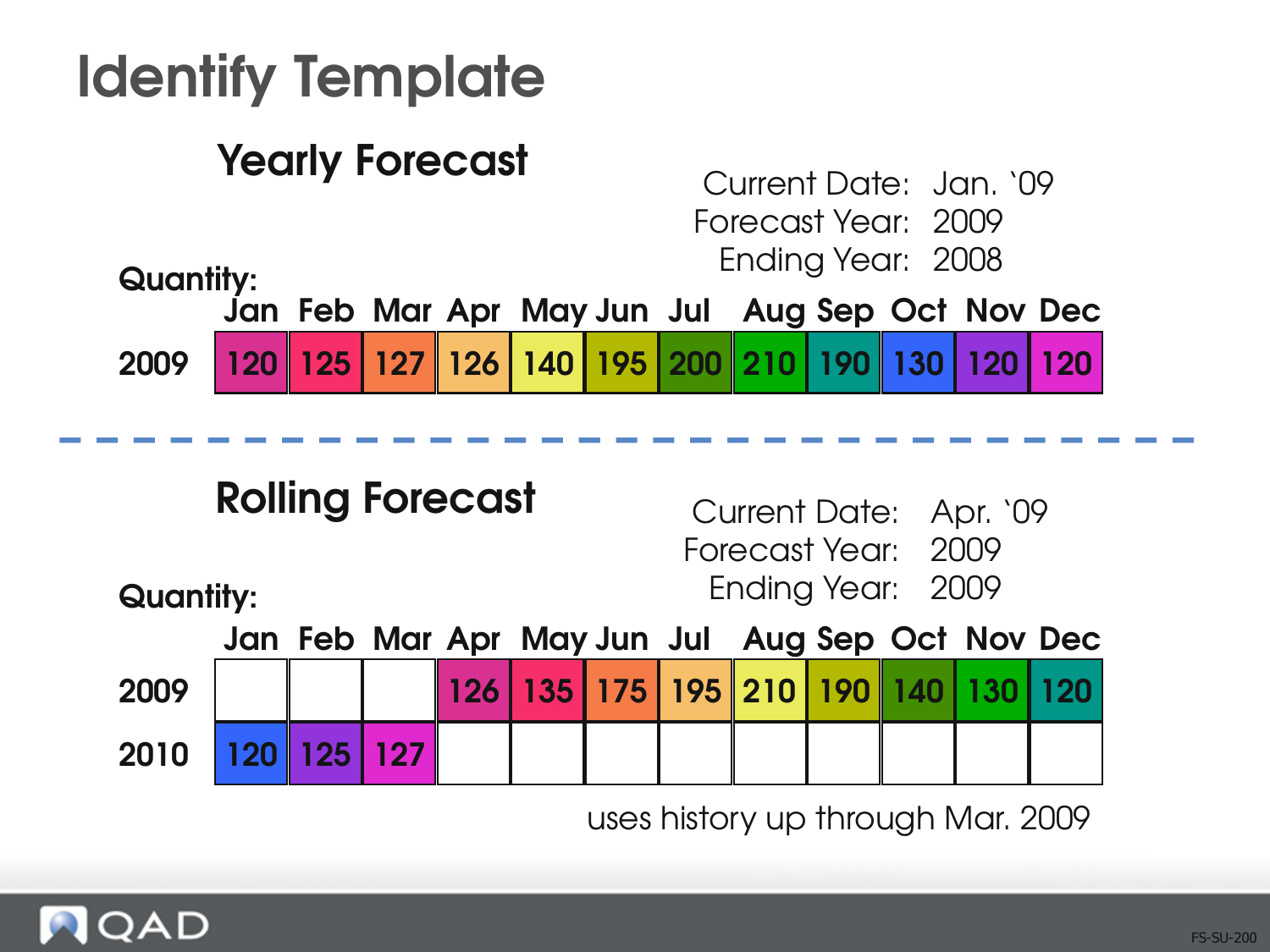

# Identify Template
Yearly Forecast
Current Date:
Forecast Year:
Ending Year:
Jan. ‘09
2009
2008
Quantity:
Jan
Feb
Mar
Apr
May
Jun
Jul
Aug
Sep
Oct
Nov
Dec
120
125
127
126
140
195
200
210
190
130
120
120
2009

Rolling Forecast
Current Date:
Forecast Year:
Ending Year:
Apr. ‘09
2009
2009
Quantity:
Jan
Feb
Mar
Apr
May
Jun
Jul
Aug
Sep
Oct
Nov
Dec

126
135
175
195
210
190
140
130
120
120
125
127

2009
2010
uses history up through Mar. 2009
FS-SU-200